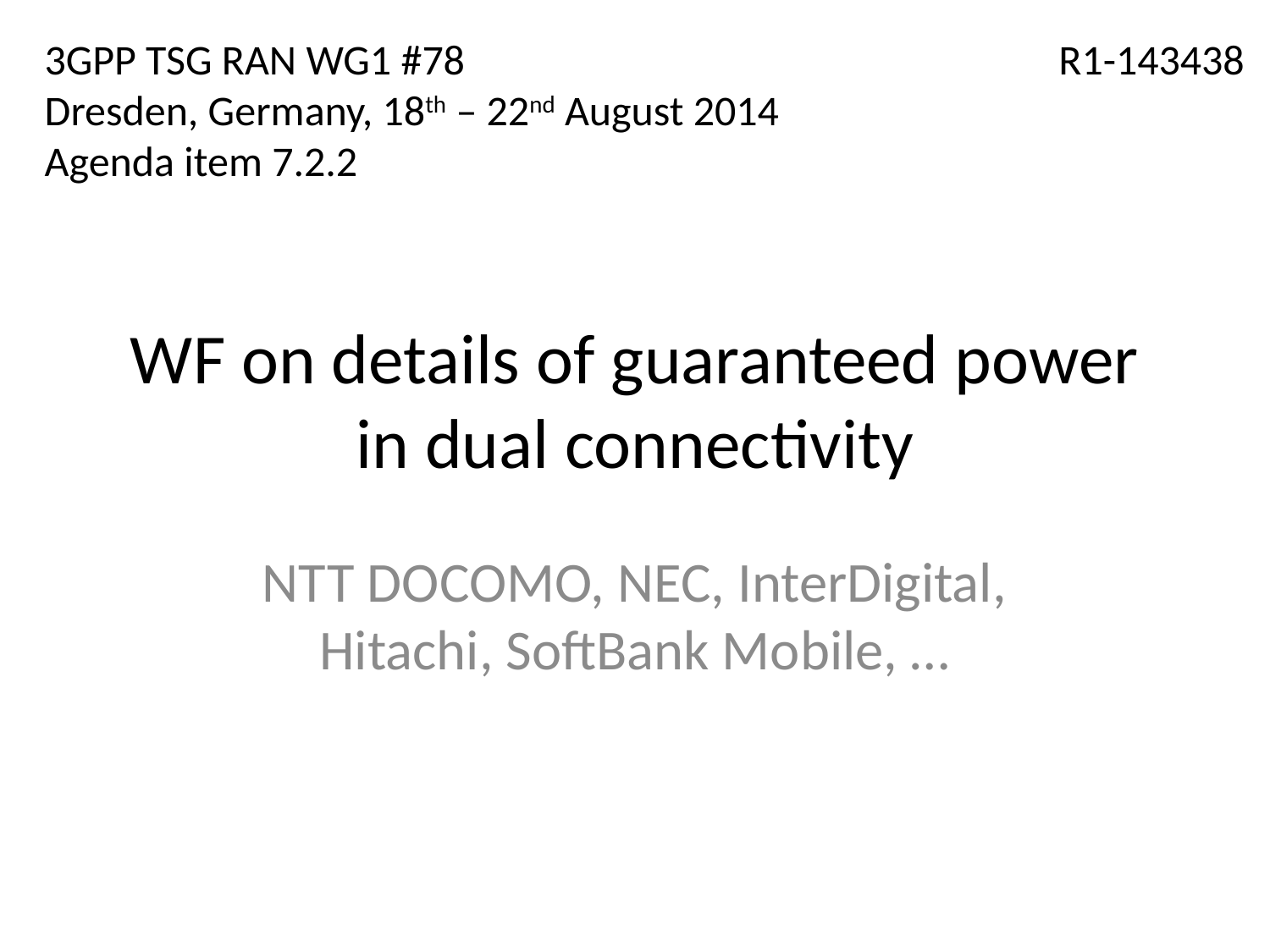

3GPP TSG RAN WG1 #78
Dresden, Germany, 18th – 22nd August 2014
Agenda item 7.2.2
R1-143438
# WF on details of guaranteed power in dual connectivity
NTT DOCOMO, NEC, InterDigital, Hitachi, SoftBank Mobile, …